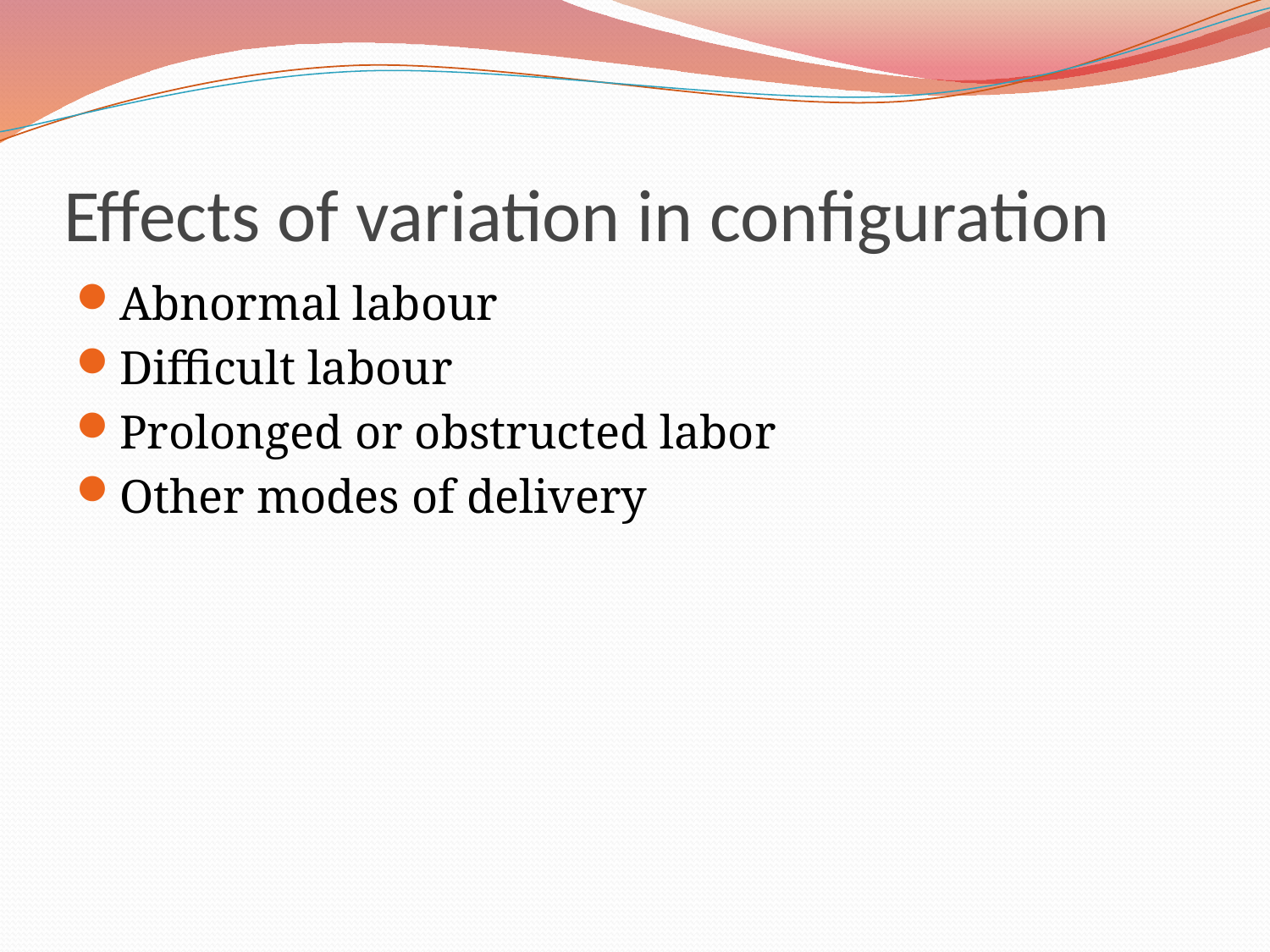

# Effects of variation in configuration
Abnormal labour
Difficult labour
Prolonged or obstructed labor
Other modes of delivery